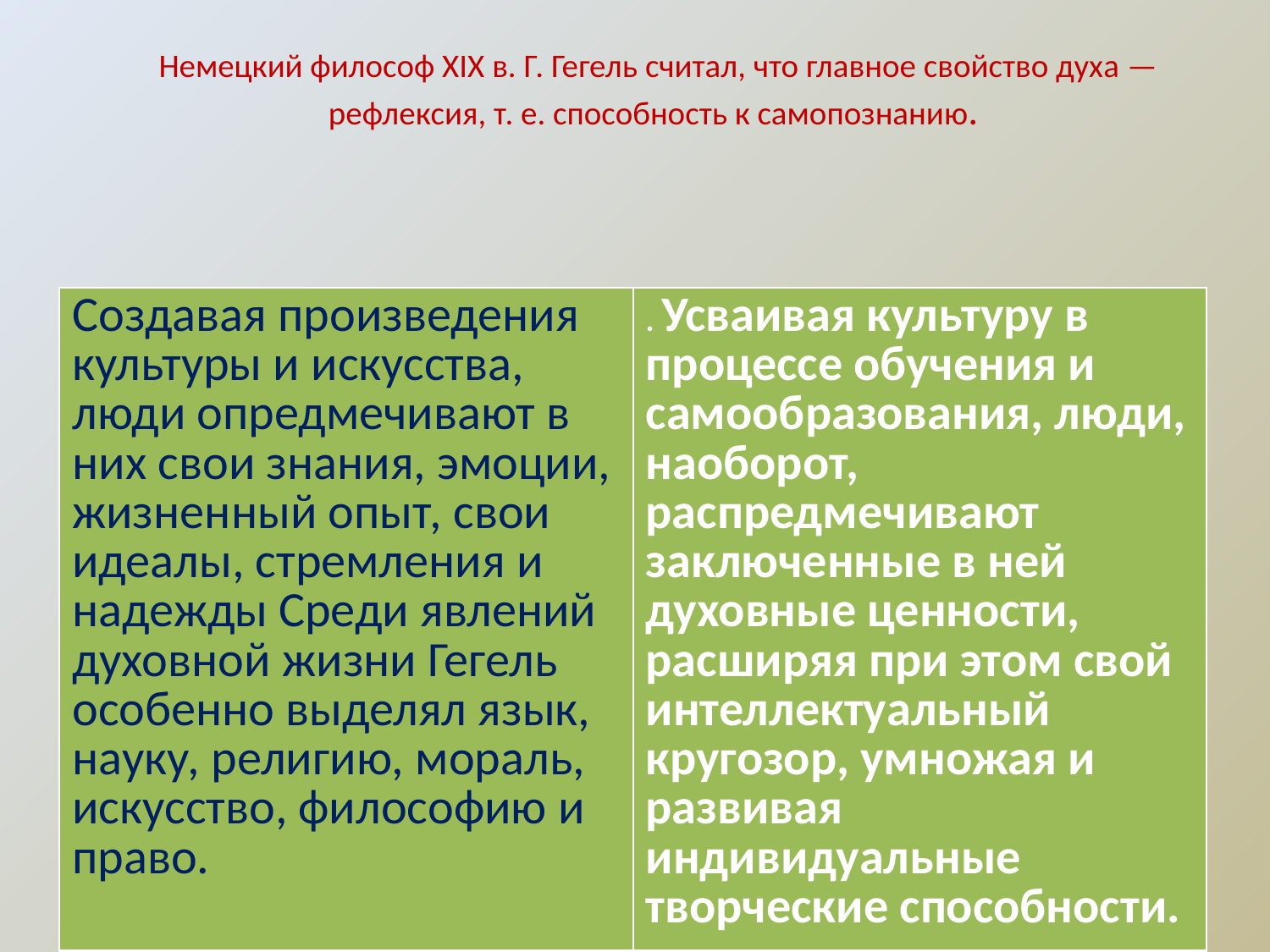

# Немецкий философ XIX в. Г. Гегель считал, что главное свойство духа — рефлексия, т. е. способность к самопознанию.
| Создавая произведения культуры и искусства, люди опредмечивают в них свои знания, эмоции, жизненный опыт, свои идеалы, стремления и надежды Среди явлений духовной жизни Гегель особенно выделял язык, науку, религию, мораль, искусство, философию и право. | . Усваивая культуру в процессе обучения и самообразования, люди, наоборот, распредмечивают заключенные в ней духовные ценности, расширяя при этом свой интеллектуальный кругозор, умножая и развивая индивидуальные творческие способности. |
| --- | --- |